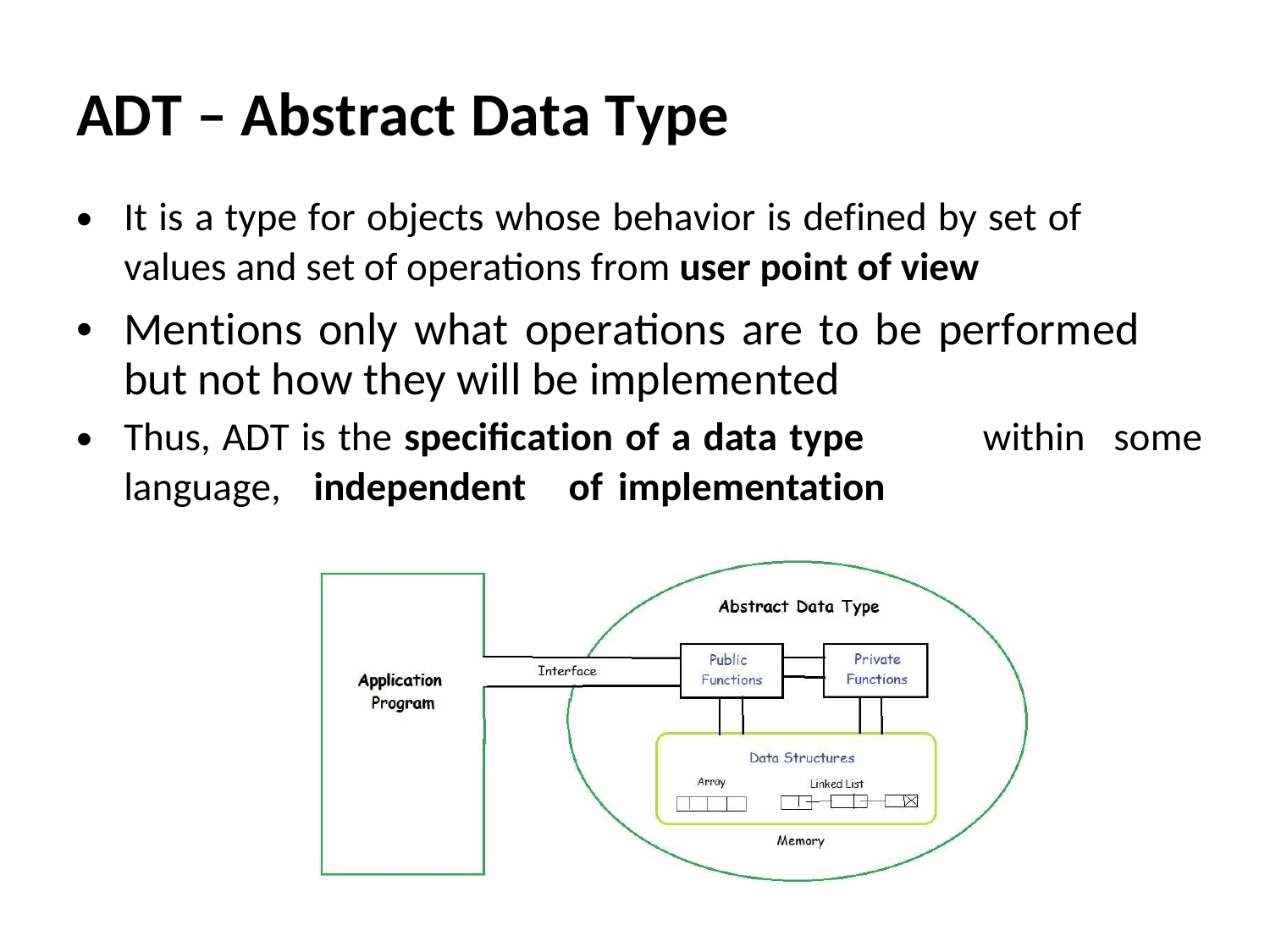

ADT – Abstract Data Type
•
It is a type for objects whose behavior is defined by set of
values and set of operations from user point of view
Mentions only what operations are to be performed but not how they will be implemented
•
•
Thus, ADT is the specification of a data type
within
some
language,
independent
of
implementation